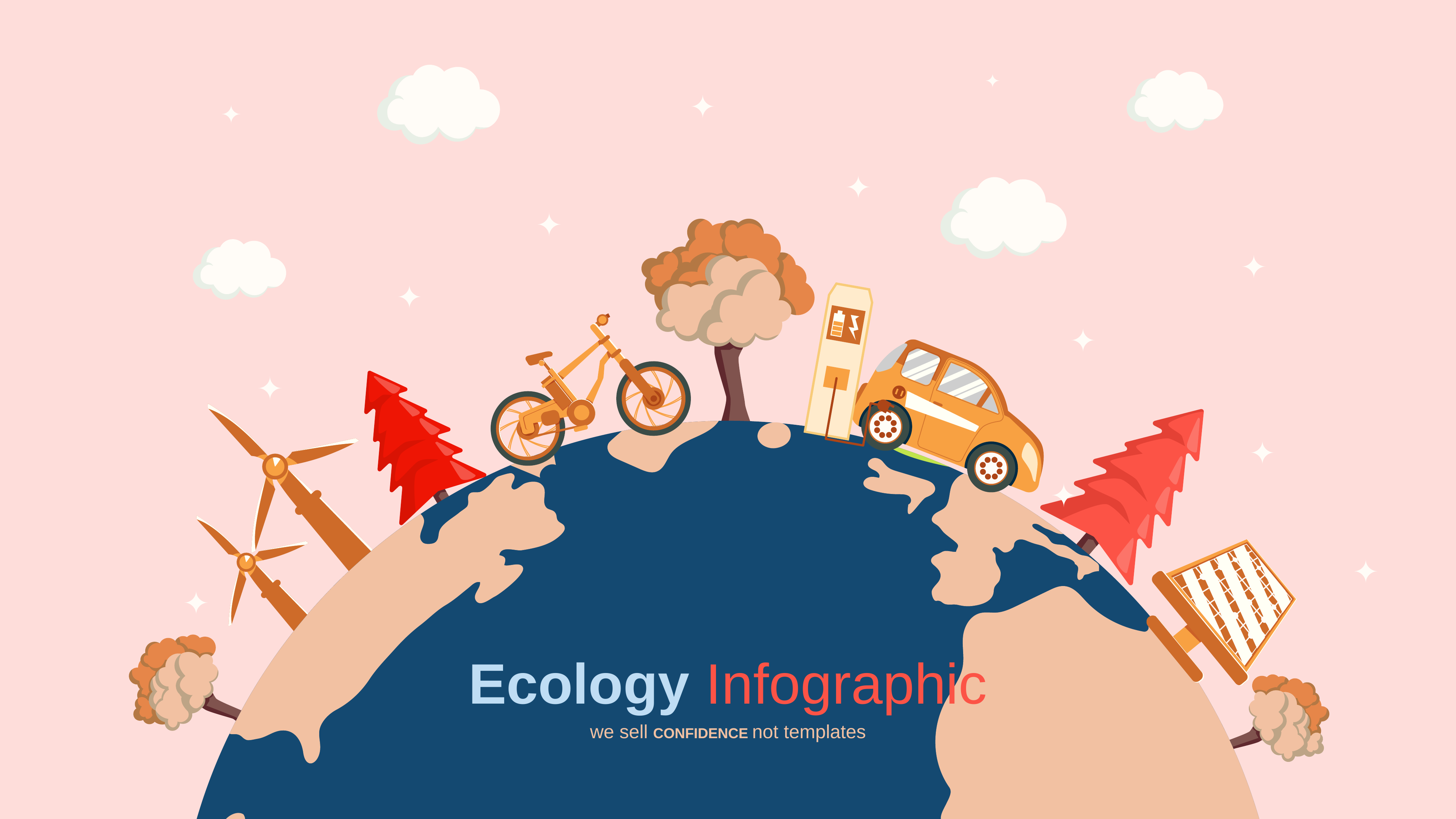

Ecology Infographic

we sell CONFIDENCE not templates